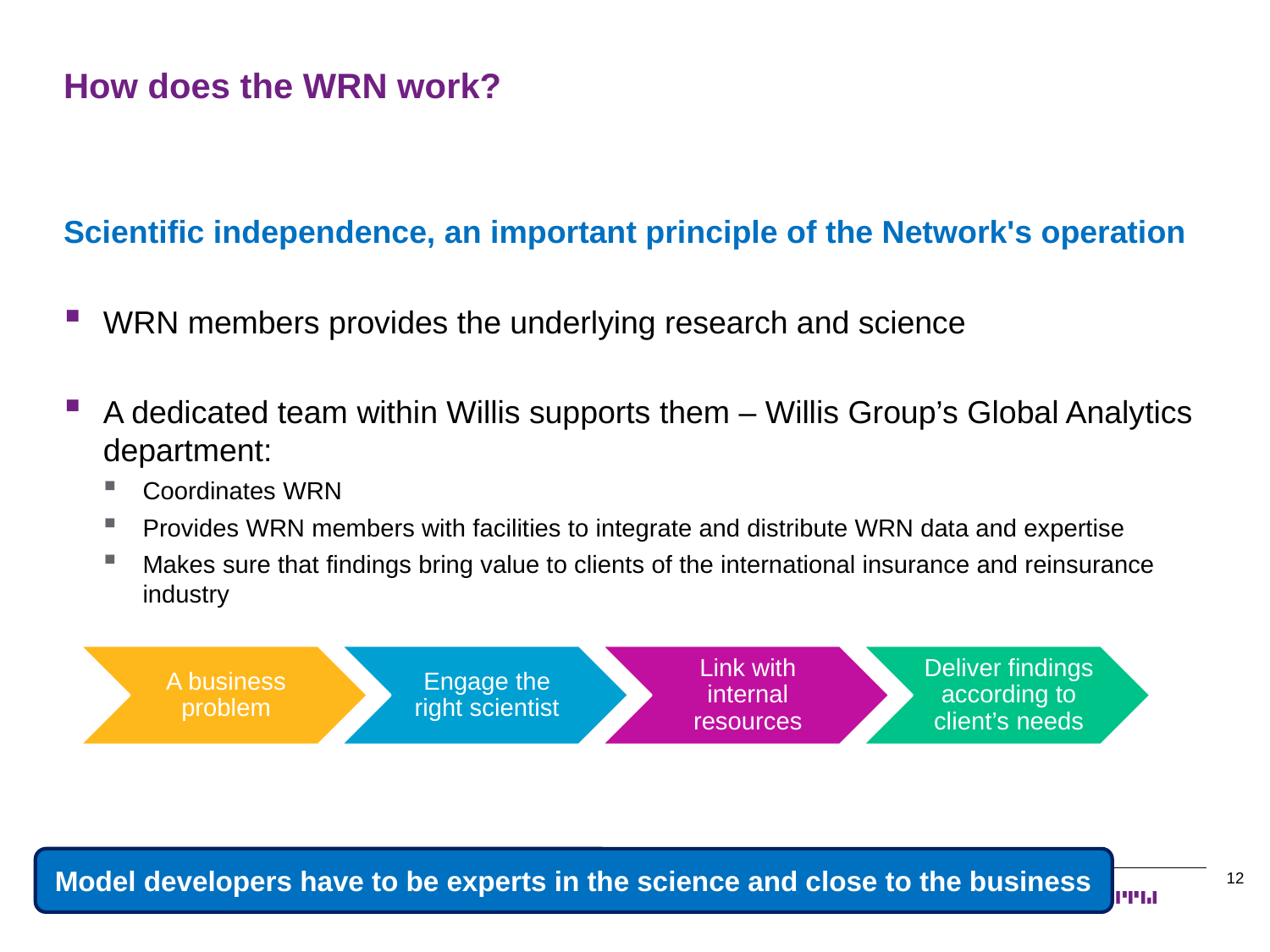

# How does the WRN work?
Scientific independence, an important principle of the Network's operation

WRN members provides the underlying research and science

A dedicated team within Willis supports them – Willis Group’s Global Analytics department:
Coordinates WRN
Provides WRN members with facilities to integrate and distribute WRN data and expertise
Makes sure that findings bring value to clients of the international insurance and reinsurance industry
A business problem
Engage the right scientist
Link with internal resources
Deliver findings according to client’s needs
Model developers have to be experts in the science and close to the business
12